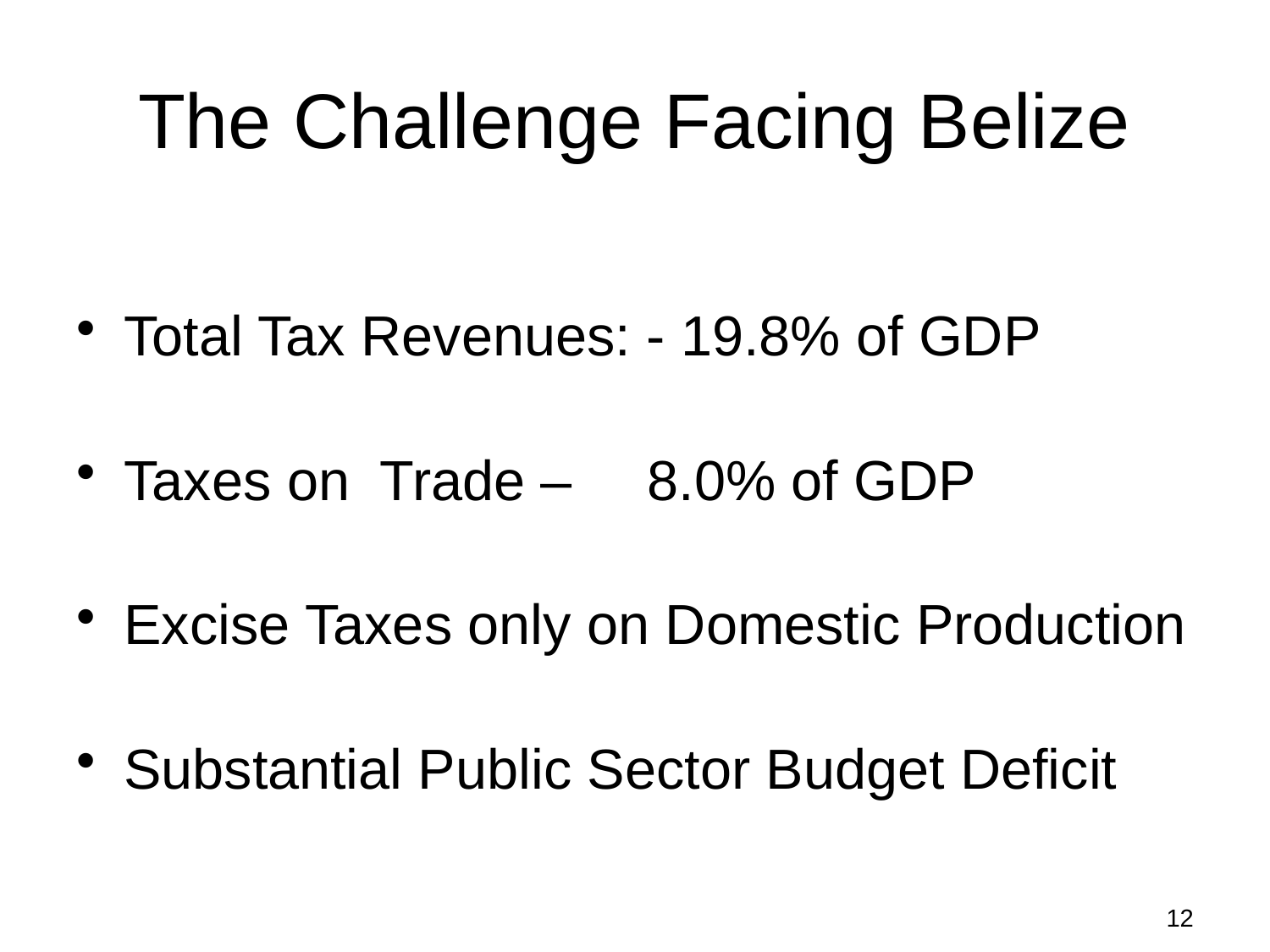

# The Challenge Facing Belize

Total Tax Revenues: - 19.8% of GDP

Taxes on  Trade – 	 8.0% of GDP

Excise Taxes only on Domestic Production

Substantial Public Sector Budget Deficit
12